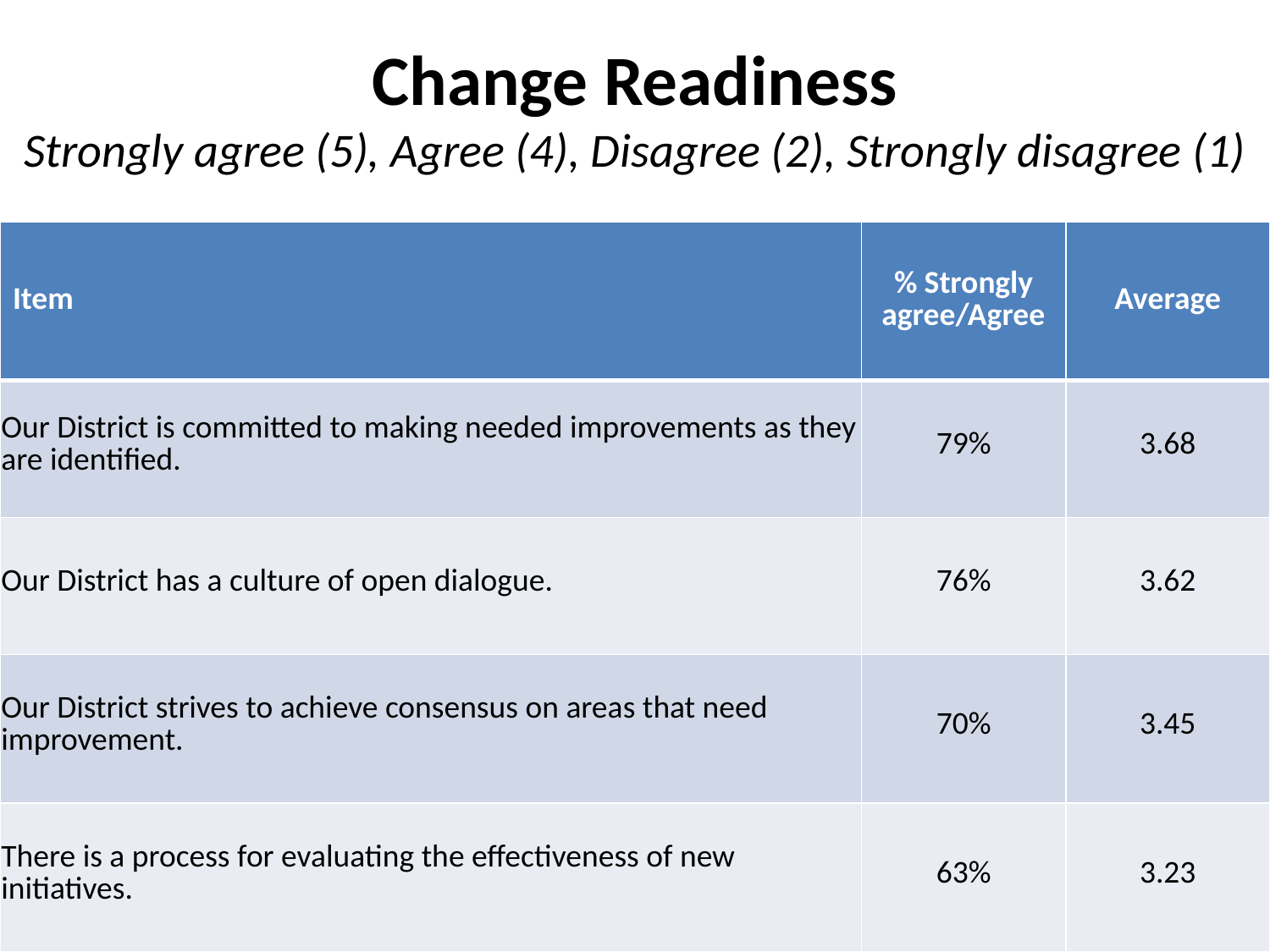

# Change Readiness Strongly agree (5), Agree (4), Disagree (2), Strongly disagree (1)
| Item | % Strongly agree/Agree | Average |
| --- | --- | --- |
| Our District is committed to making needed improvements as they are identified. | 79% | 3.68 |
| Our District has a culture of open dialogue. | 76% | 3.62 |
| Our District strives to achieve consensus on areas that need improvement. | 70% | 3.45 |
| There is a process for evaluating the effectiveness of new initiatives. | 63% | 3.23 |